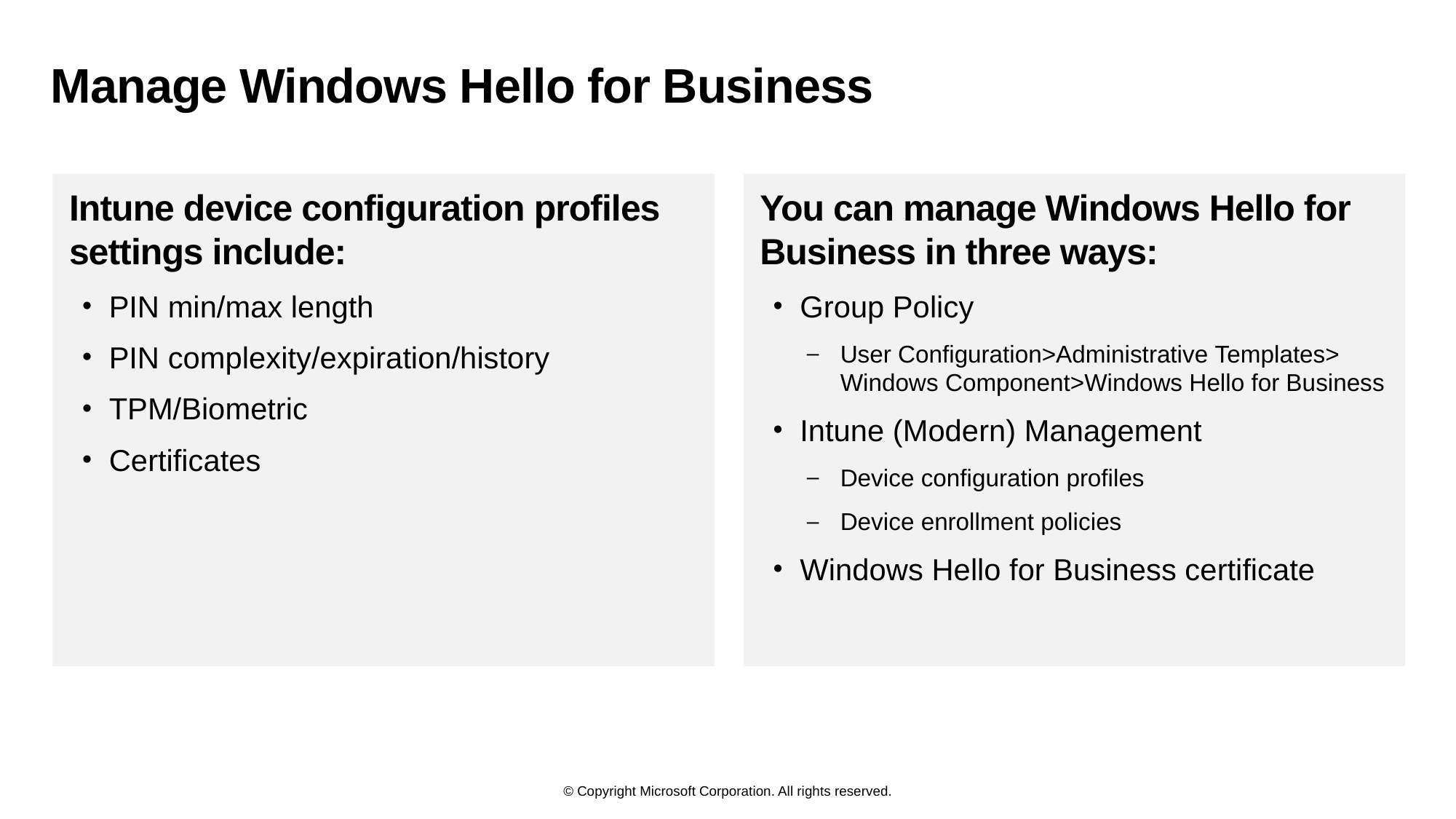

# Manage Windows Hello for Business
Intune device configuration profiles settings include:
PIN min/max length
PIN complexity/expiration/history
TPM/Biometric
Certificates
You can manage Windows Hello for Business in three ways:
Group Policy
User Configuration>Administrative Templates> Windows Component>Windows Hello for Business
Intune (Modern) Management
Device configuration profiles
Device enrollment policies
Windows Hello for Business certificate